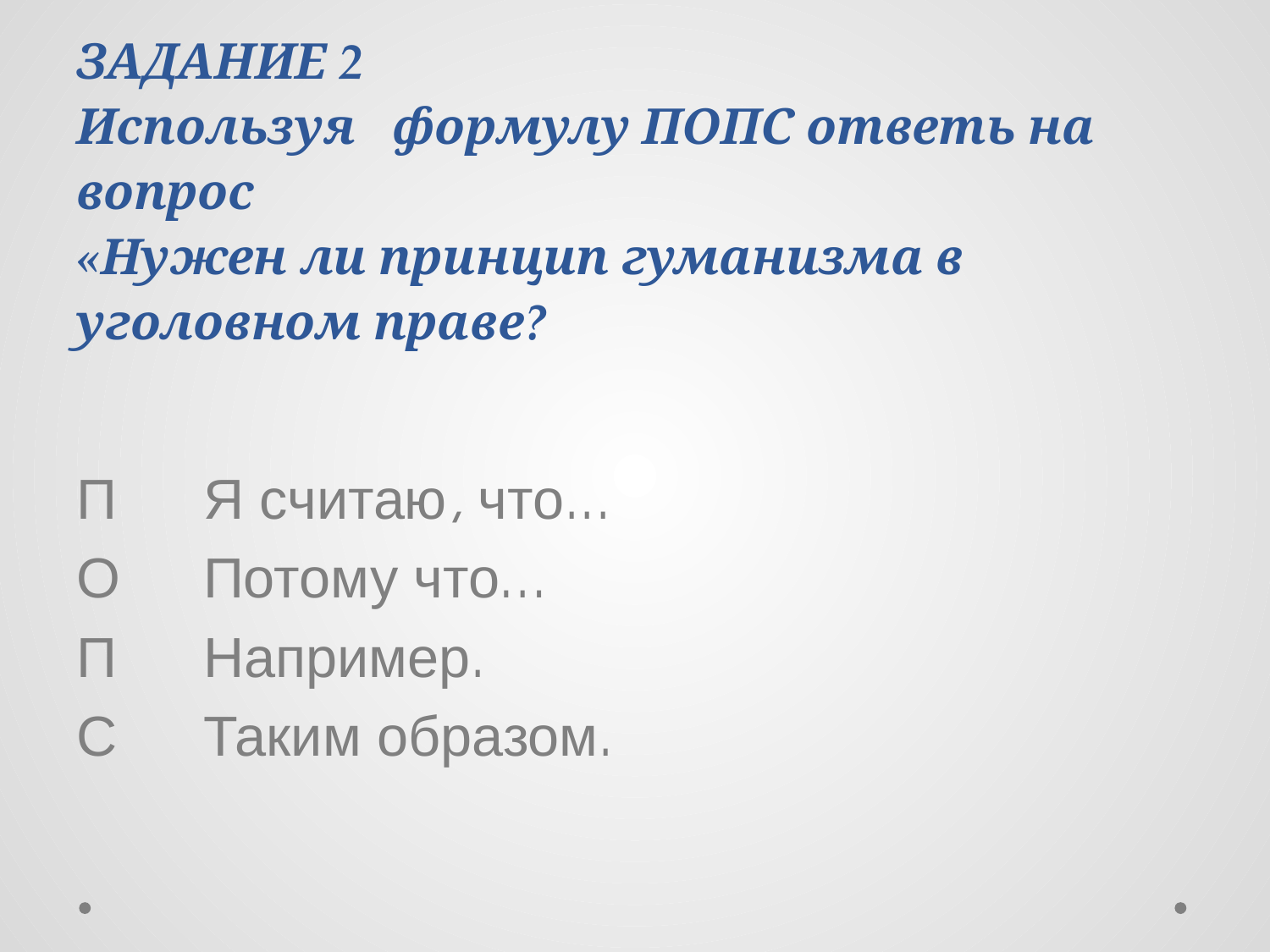

# ЗАДАНИЕ 2 Используя   формулу ПОПС ответь на вопрос «Нужен ли принцип гуманизма в уголовном праве?
П	Я считаю, что...
О	Потому что…
П	Например.
С	Таким образом.